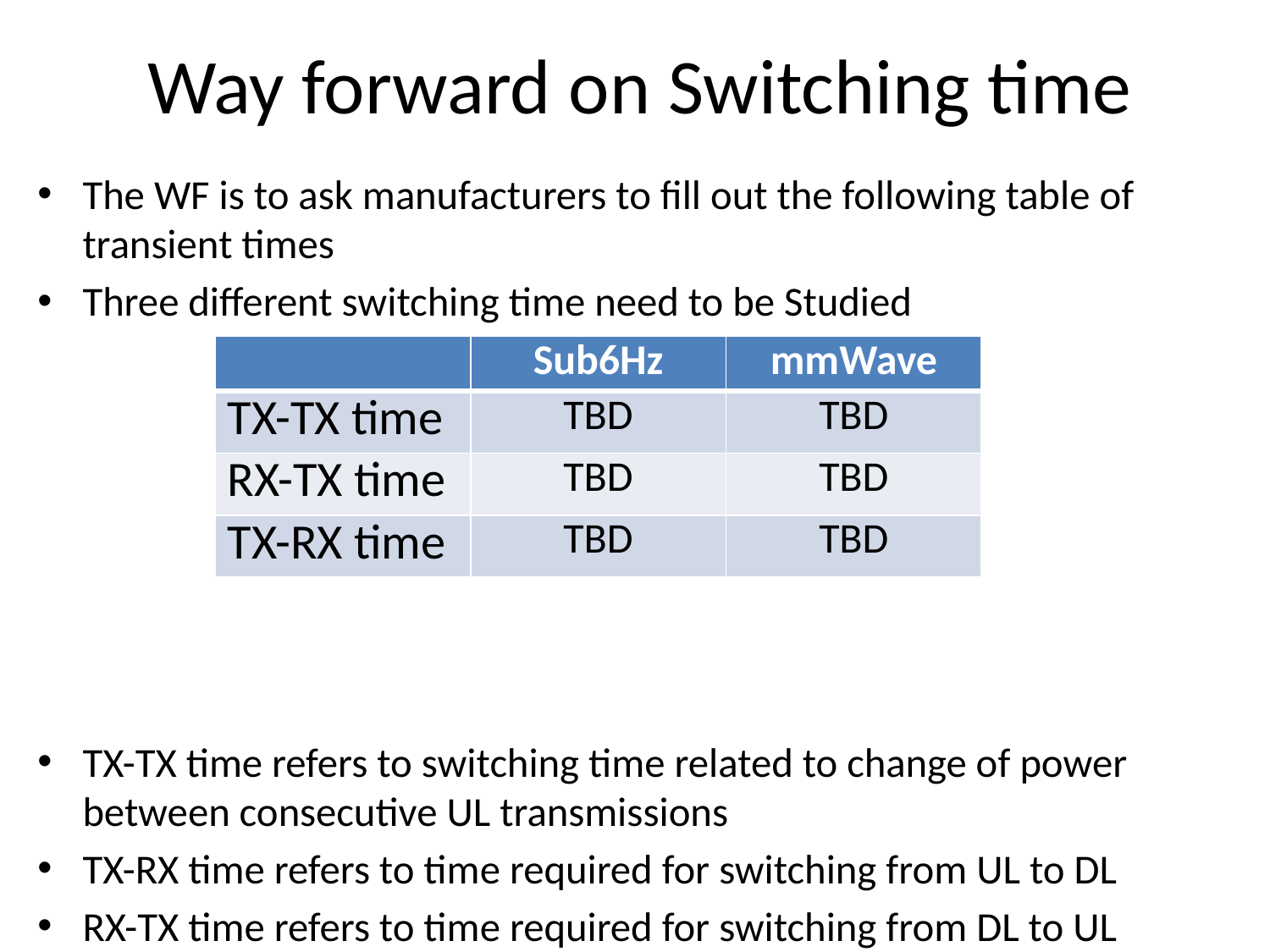

# Way forward on Switching time
The WF is to ask manufacturers to fill out the following table of transient times
Three different switching time need to be Studied

TX-TX time refers to switching time related to change of power between consecutive UL transmissions
TX-RX time refers to time required for switching from UL to DL
RX-TX time refers to time required for switching from DL to UL
|  | Sub6Hz | mmWave |
| --- | --- | --- |
| TX-TX time | TBD | TBD |
| RX-TX time | TBD | TBD |
| TX-RX time | TBD | TBD |